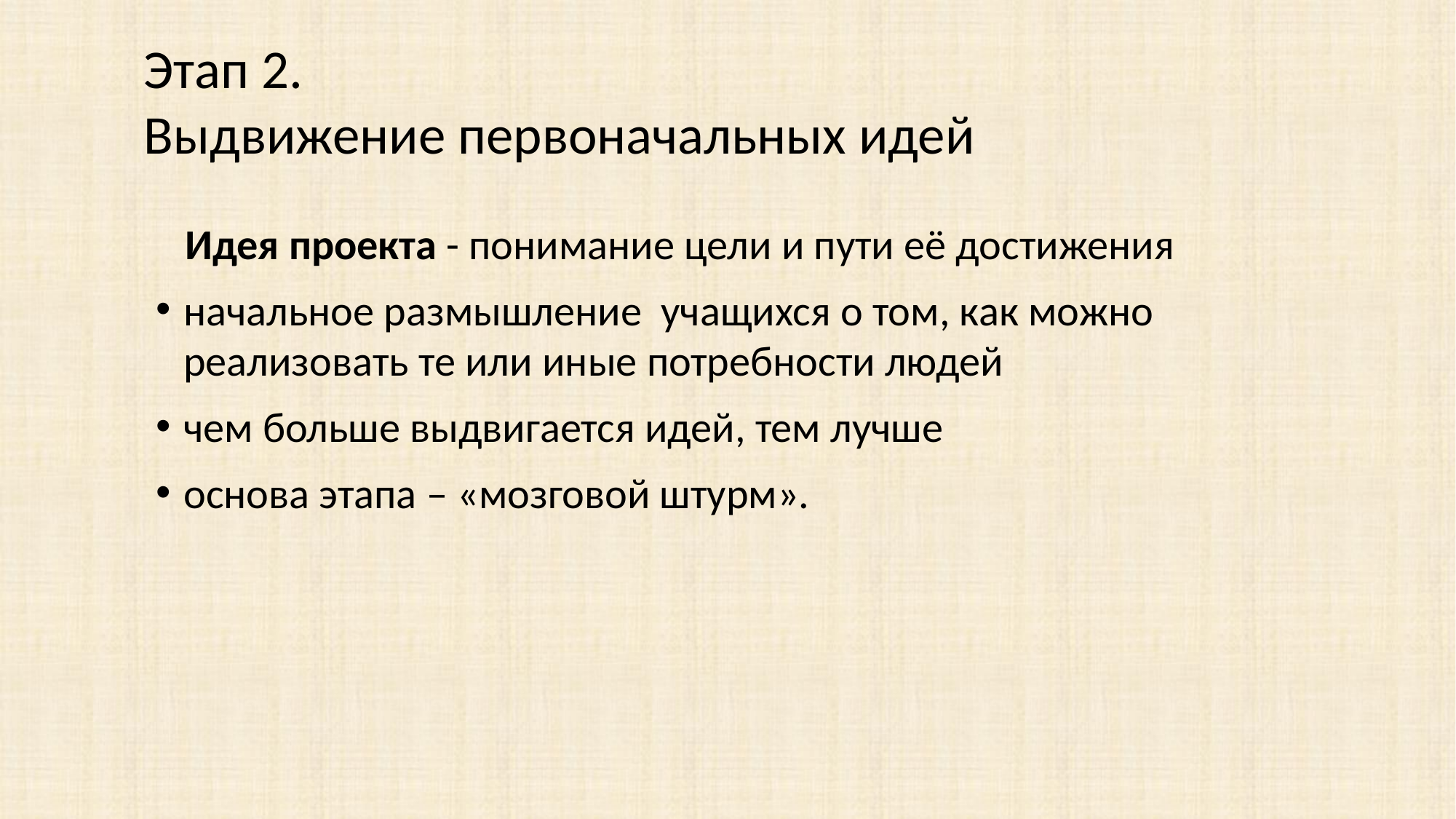

Этап 2.
Выдвижение первоначальных идей
   Идея проекта - понимание цели и пути её достижения
начальное размышление  учащихся о том, как можно реализовать те или иные потребности людей
чем больше выдвигается идей, тем лучше
основа этапа – «мозговой штурм».